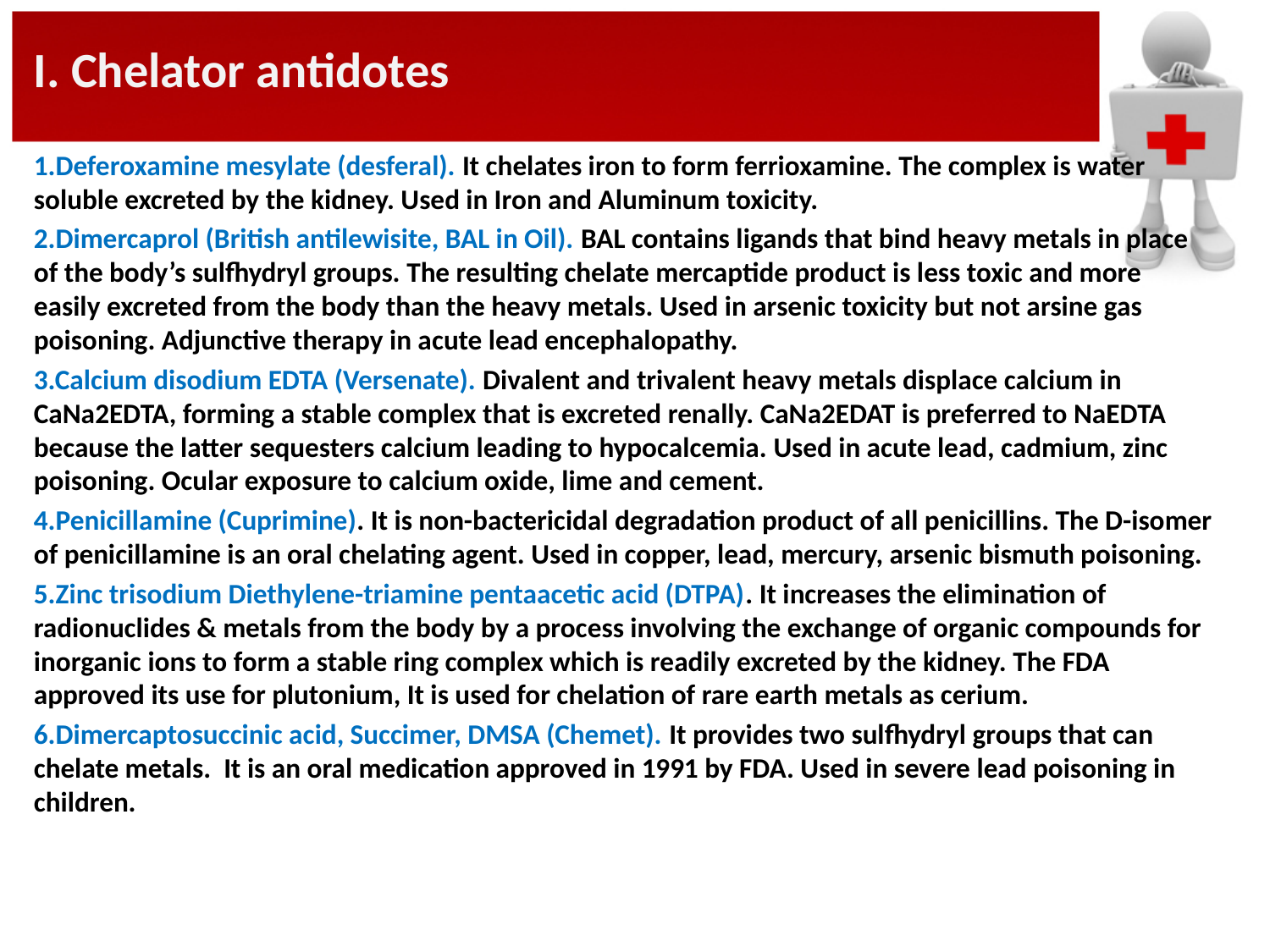

I. Chelator antidotes

1.Deferoxamine mesylate (desferal). It chelates iron to form ferrioxamine. The complex is water soluble excreted by the kidney. Used in Iron and Aluminum toxicity.
2.Dimercaprol (British antilewisite, BAL in Oil). BAL contains ligands that bind heavy metals in place of the body’s sulfhydryl groups. The resulting chelate mercaptide product is less toxic and more easily excreted from the body than the heavy metals. Used in arsenic toxicity but not arsine gas poisoning. Adjunctive therapy in acute lead encephalopathy.
3.Calcium disodium EDTA (Versenate). Divalent and trivalent heavy metals displace calcium in CaNa2EDTA, forming a stable complex that is excreted renally. CaNa2EDAT is preferred to NaEDTA because the latter sequesters calcium leading to hypocalcemia. Used in acute lead, cadmium, zinc poisoning. Ocular exposure to calcium oxide, lime and cement.
4.Penicillamine (Cuprimine). It is non-bactericidal degradation product of all penicillins. The D-isomer of penicillamine is an oral chelating agent. Used in copper, lead, mercury, arsenic bismuth poisoning.
5.Zinc trisodium Diethylene-triamine pentaacetic acid (DTPA). It increases the elimination of radionuclides & metals from the body by a process involving the exchange of organic compounds for inorganic ions to form a stable ring complex which is readily excreted by the kidney. The FDA approved its use for plutonium, It is used for chelation of rare earth metals as cerium.
6.Dimercaptosuccinic acid, Succimer, DMSA (Chemet). It provides two sulfhydryl groups that can chelate metals.  It is an oral medication approved in 1991 by FDA. Used in severe lead poisoning in children.